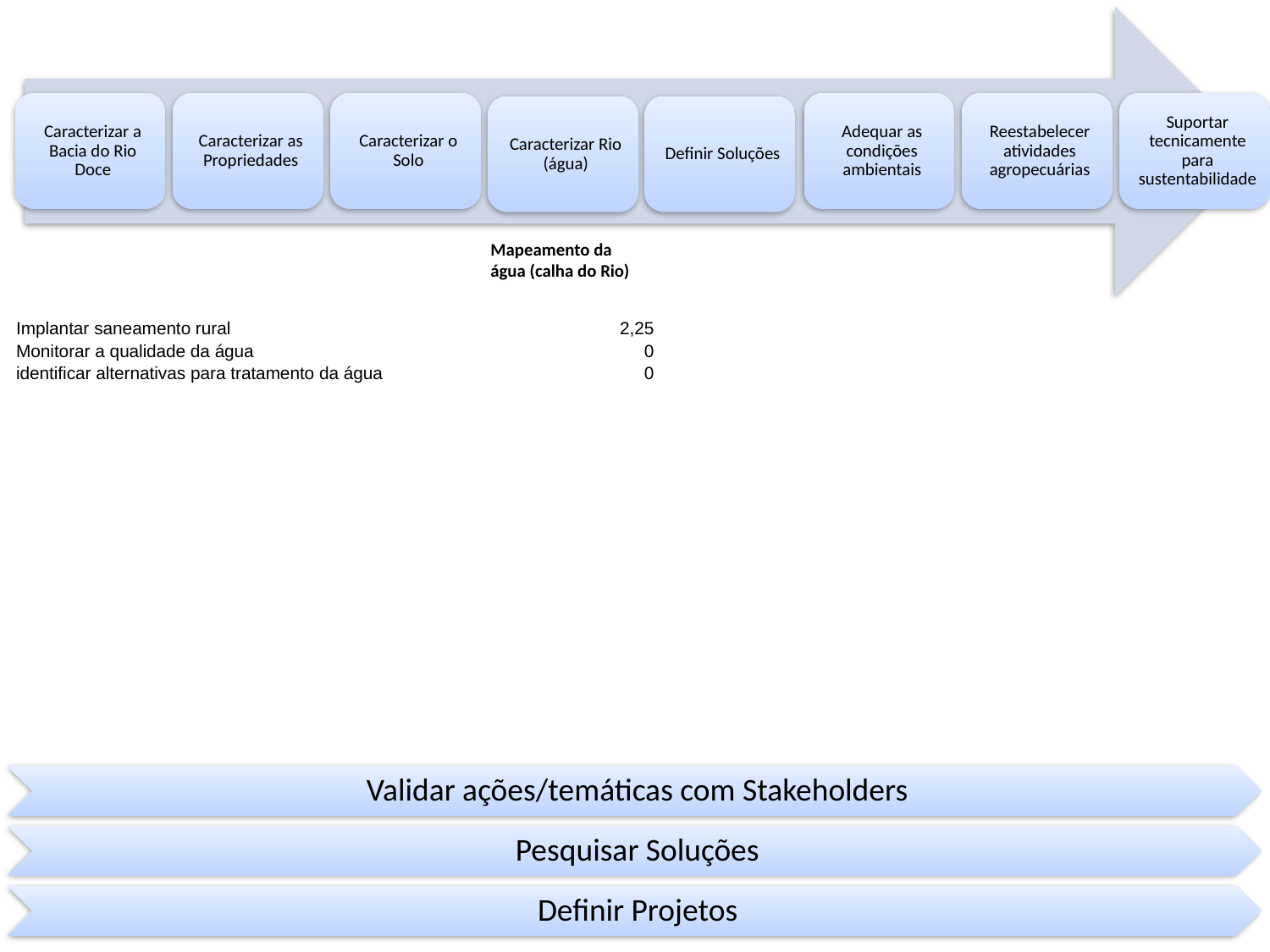

Caracterizar a Bacia do Rio Doce
Caracterizar as Propriedades
Caracterizar o Solo
Definir Soluções
Caracterizar Rio (água)
Adequar as condições ambientais
Reestabelecer atividades agropecuárias
Suportar tecnicamente para sustentabilidade
Mapeamento da água (calha do Rio)
| Implantar saneamento rural | 2,25 |
| --- | --- |
| Monitorar a qualidade da água | 0 |
| identificar alternativas para tratamento da água | 0 |
Validar ações/temáticas com Stakeholders
Pesquisar Soluções
Definir Projetos